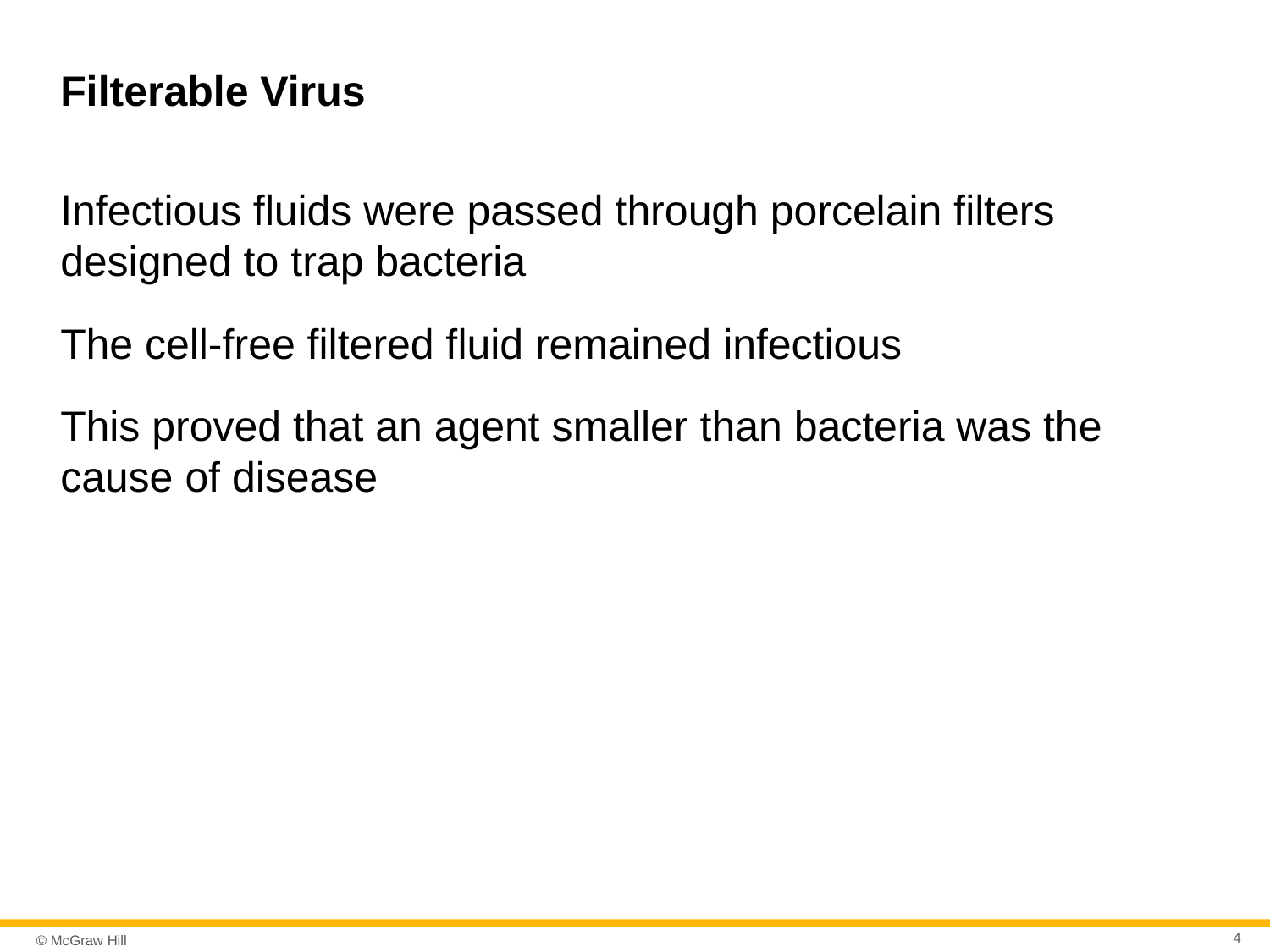

# Filterable Virus
Infectious fluids were passed through porcelain filters designed to trap bacteria
The cell-free filtered fluid remained infectious
This proved that an agent smaller than bacteria was the cause of disease